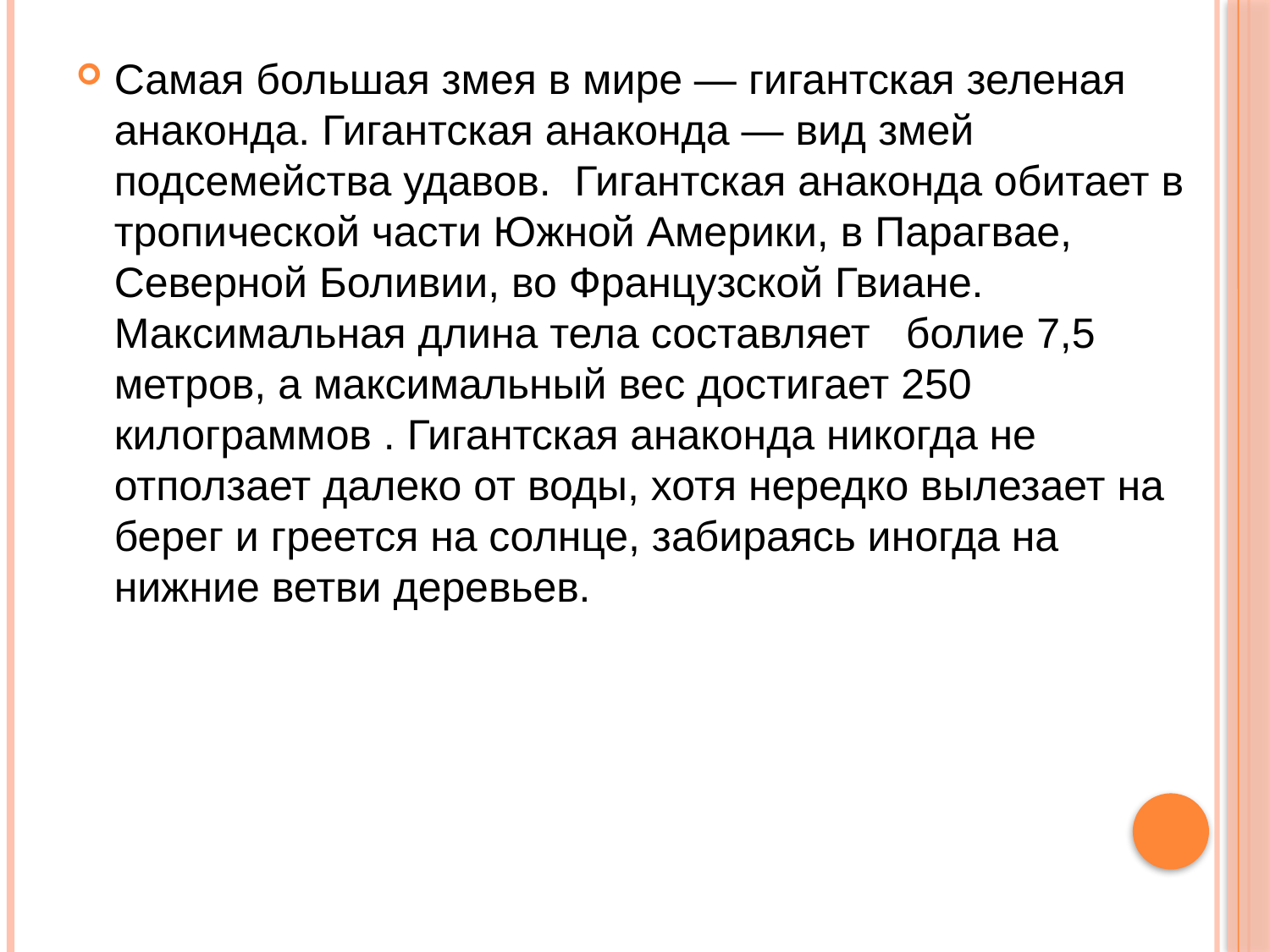

#
Самая большая змея в мире — гигантская зеленая анаконда. Гигантская анаконда — вид змей подсемейства удавов.  Гигантская анаконда обитает в тропической части Южной Америки, в Парагвае, Северной Боливии, во Французской Гвиане. Максимальная длина тела составляет   болие 7,5 метров, а максимальный вес достигает 250 килограммов . Гигантская анаконда никогда не отползает далеко от воды, хотя нередко вылезает на берег и греется на солнце, забираясь иногда на нижние ветви деревьев.